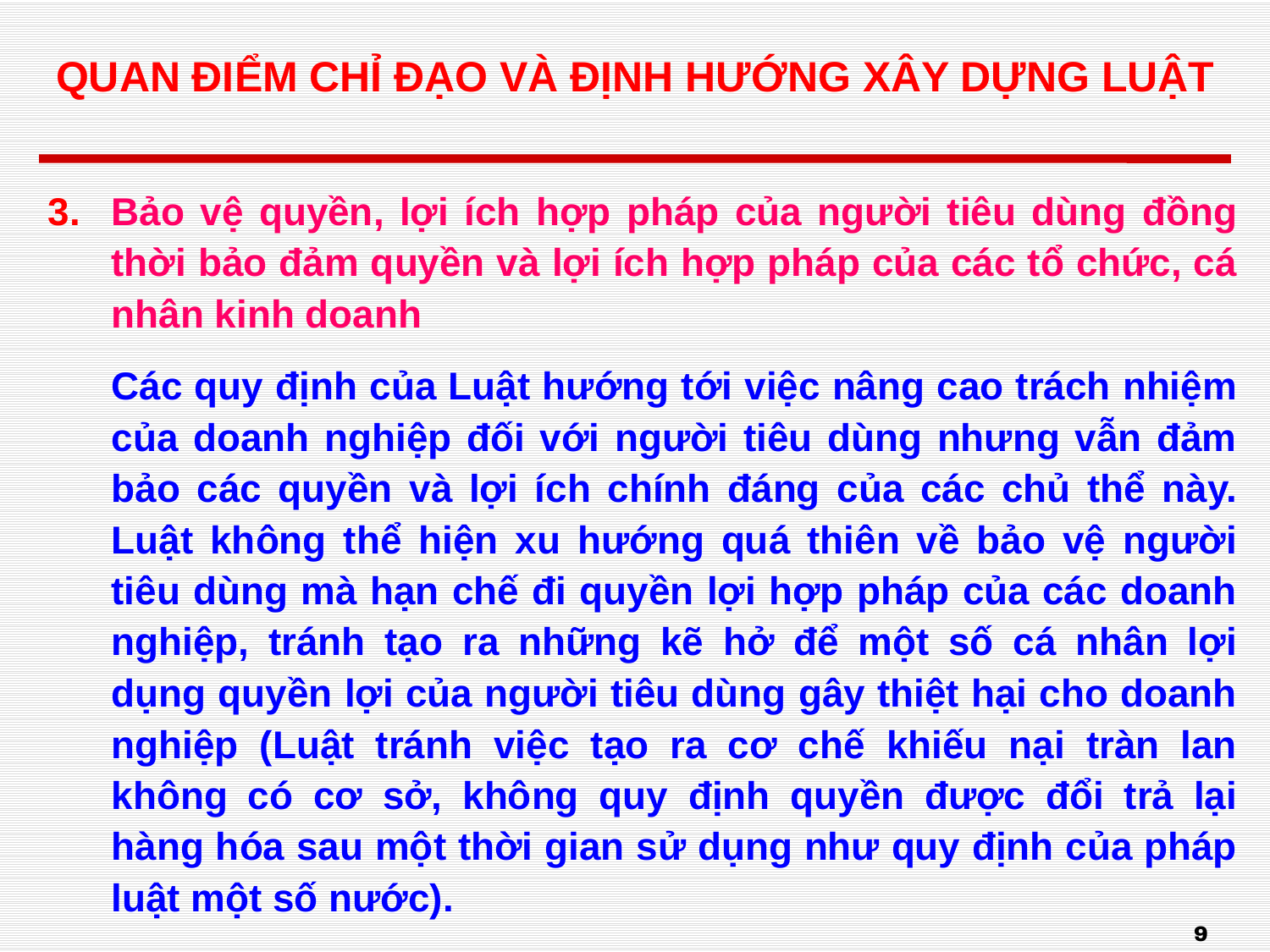

# QUAN ĐIỂM CHỈ ĐẠO VÀ ĐỊNH HƯỚNG XÂY DỰNG LUẬT
Bảo vệ quyền, lợi ích hợp pháp của người tiêu dùng đồng thời bảo đảm quyền và lợi ích hợp pháp của các tổ chức, cá nhân kinh doanh
Các quy định của Luật hướng tới việc nâng cao trách nhiệm của doanh nghiệp đối với người tiêu dùng nhưng vẫn đảm bảo các quyền và lợi ích chính đáng của các chủ thể này. Luật không thể hiện xu hướng quá thiên về bảo vệ người tiêu dùng mà hạn chế đi quyền lợi hợp pháp của các doanh nghiệp, tránh tạo ra những kẽ hở để một số cá nhân lợi dụng quyền lợi của người tiêu dùng gây thiệt hại cho doanh nghiệp (Luật tránh việc tạo ra cơ chế khiếu nại tràn lan không có cơ sở, không quy định quyền được đổi trả lại hàng hóa sau một thời gian sử dụng như quy định của pháp luật một số nước).